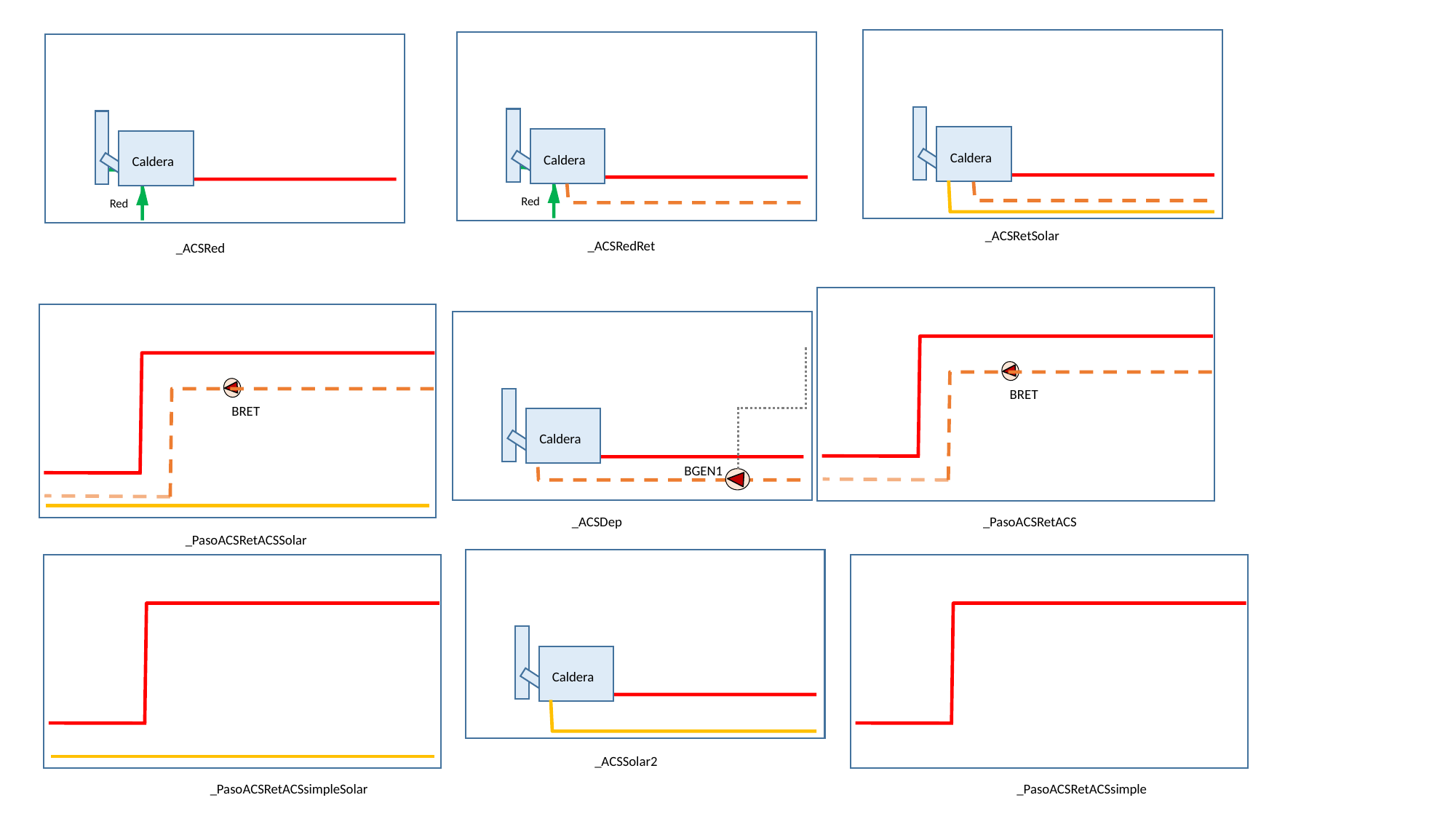

Caldera
Caldera

Caldera

Red

Red

_ACSRetSolar
_ACSRedRet
_ACSRed

Paso

Paso

BRET

BRET

Caldera

BGEN1

_ACSDep
_PasoACSRetACS

_PasoACSRetACSSolar

Paso
Paso

Caldera

_ACSSolar2
_PasoACSRetACSsimpleSolar
_PasoACSRetACSsimple